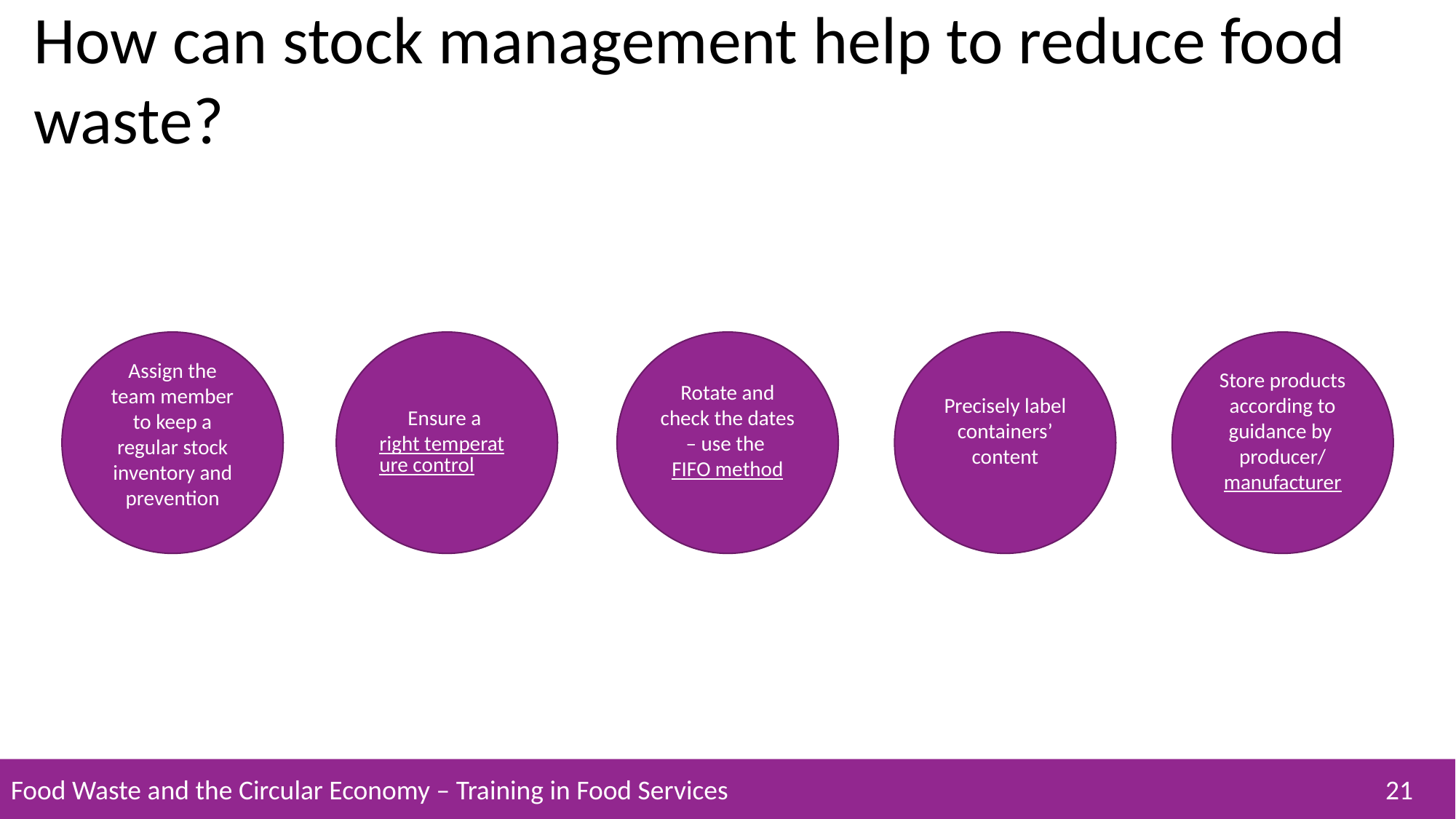

How can stock management help to reduce food waste?
Assign the team member to keep a regular stock inventory and prevention

Ensure a right temperature control

Rotate and check the dates – use the FIFO method

Precisely label containers’ content

Store products according to guidance by producer/
manufacturer